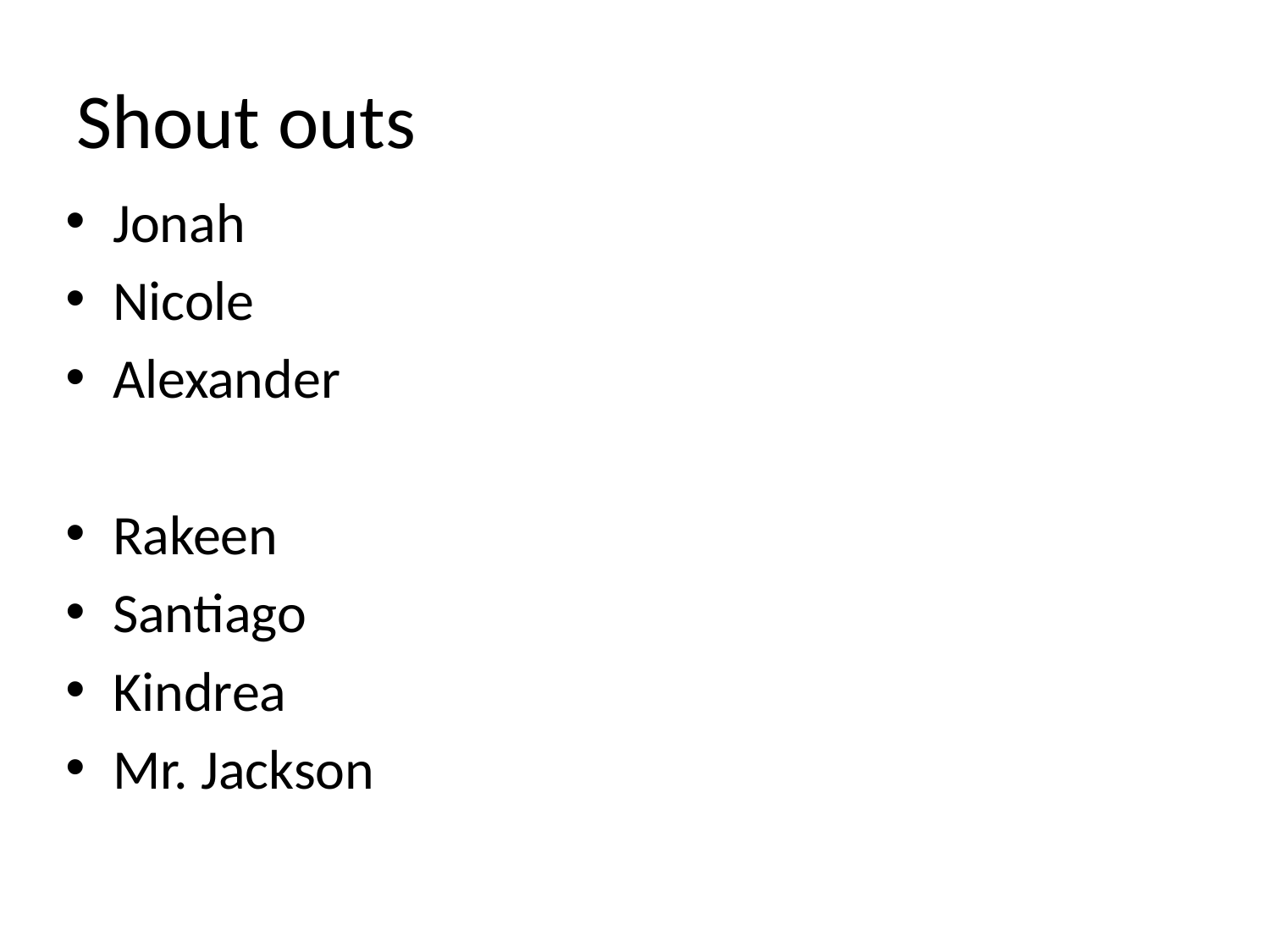

# Shout outs
Jonah
Nicole
Alexander

Rakeen
Santiago
Kindrea
Mr. Jackson